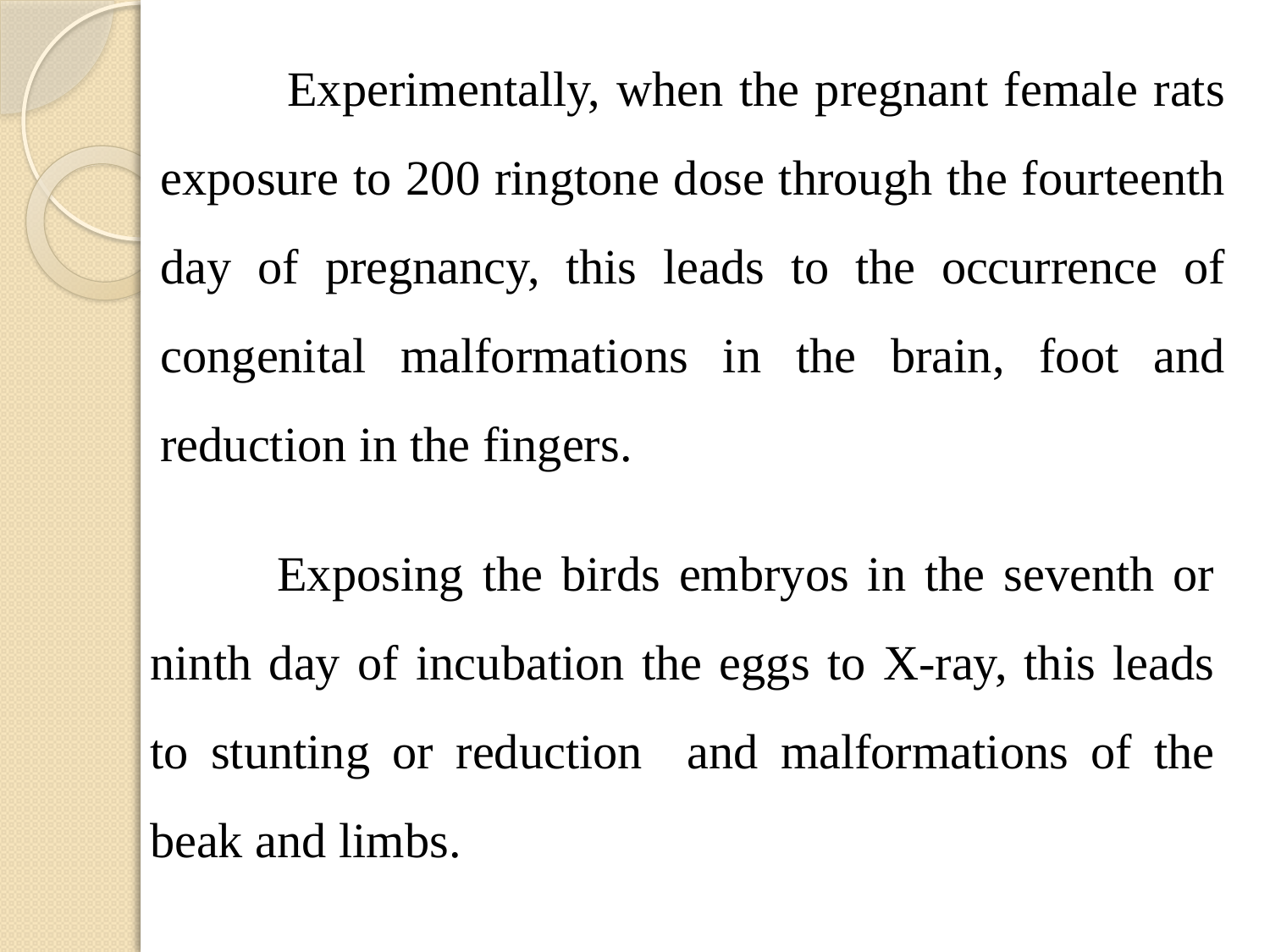

Experimentally, when the pregnant female rats exposure to 200 ringtone dose through the fourteenth day of pregnancy, this leads to the occurrence of congenital malformations in the brain, foot and reduction in the fingers.
	Exposing the birds embryos in the seventh or ninth day of incubation the eggs to X-ray, this leads to stunting or reduction  and malformations of the beak and limbs.